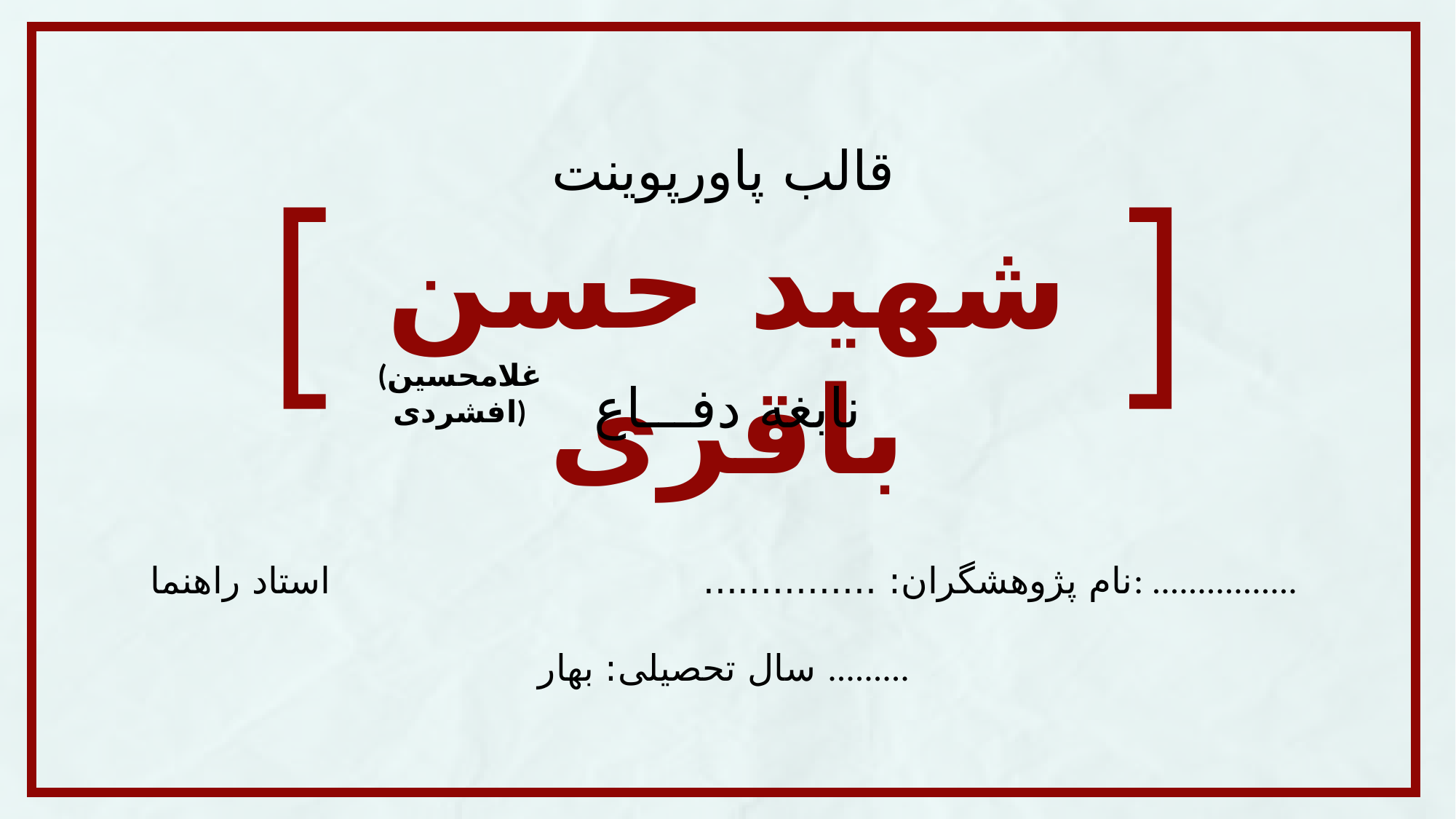

قالب پاورپوینت
شهید حسن باقری

(غلامحسین افشردی)
نابغه دفـــاع
نام پژوهشگران: ...............                                استاد راهنما: ................

سال تحصیلی: بهار .........